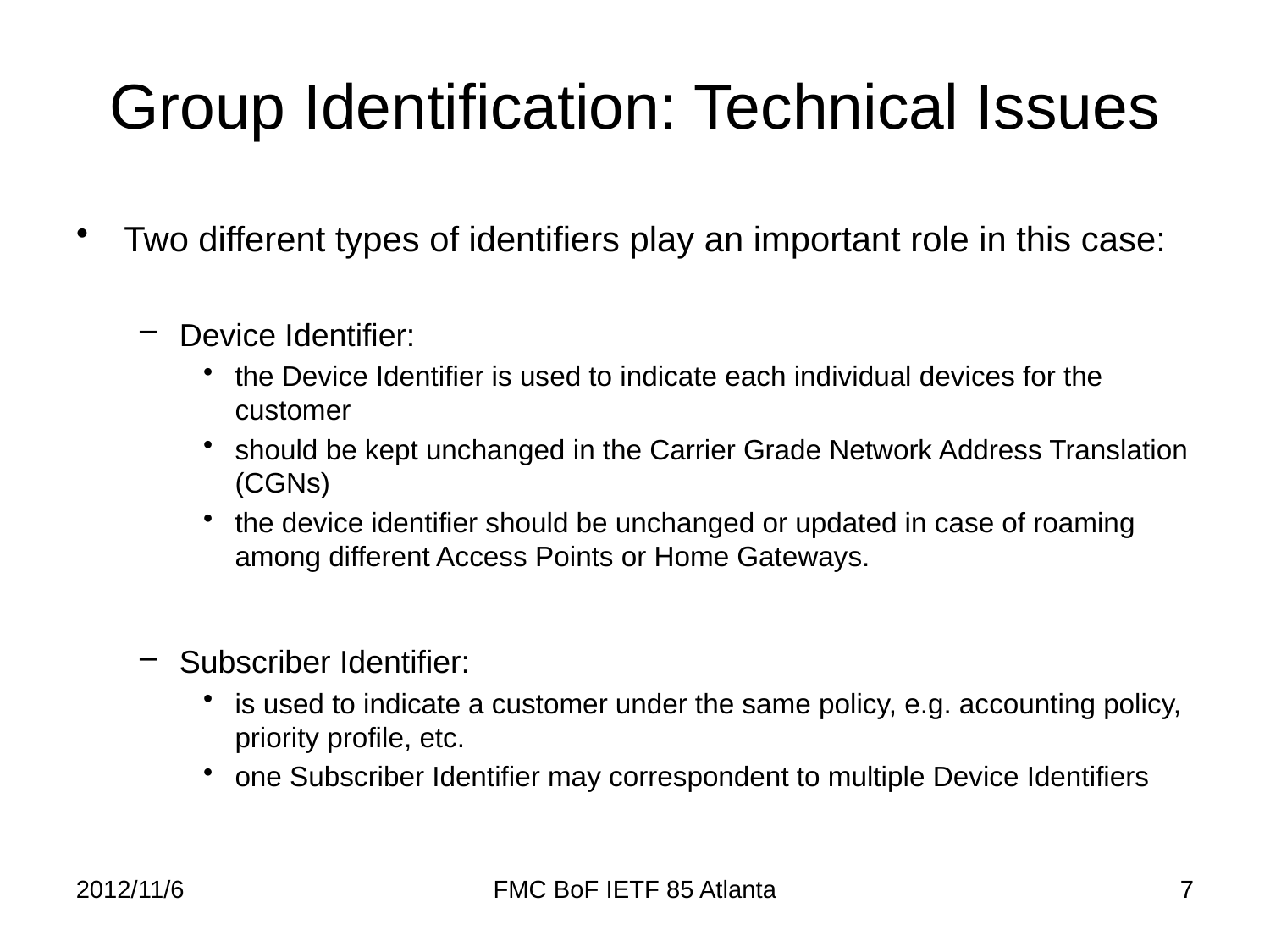

Group Identification: Technical Issues

Two different types of identifiers play an important role in this case:

Device Identifier:
the Device Identifier is used to indicate each individual devices for the
customer
should be kept unchanged in the Carrier Grade Network Address Translation (CGNs)
the device identifier should be unchanged or updated in case of roaming among different Access Points or Home Gateways.

Subscriber Identifier:
is used to indicate a customer under the same policy, e.g. accounting policy, priority profile, etc.
one Subscriber Identifier may correspondent to multiple Device Identifiers
2012/11/6
FMC BoF IETF 85 Atlanta
7